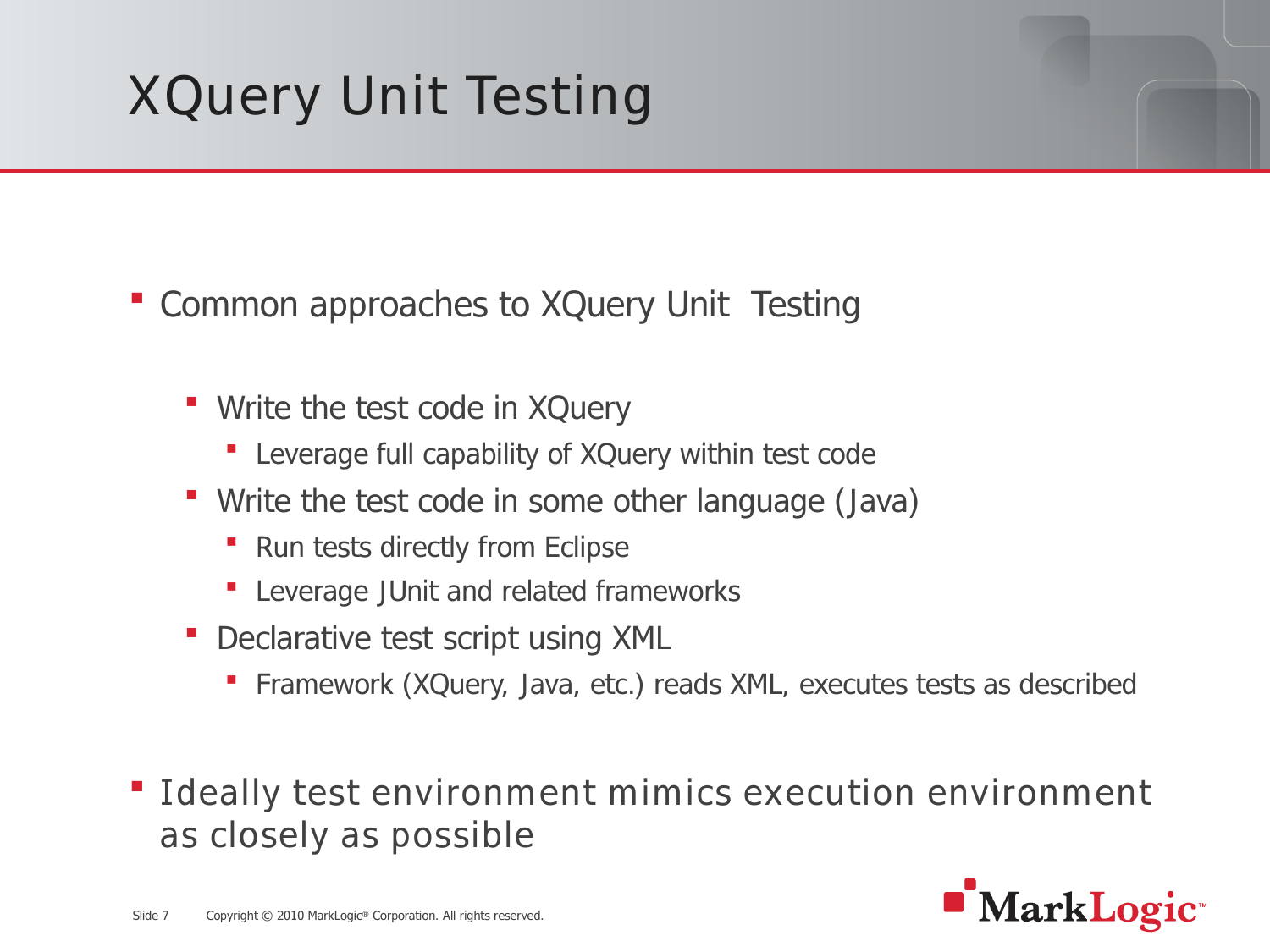

# XQuery Unit Testing
Common approaches to XQuery Unit  Testing

Write the test code in XQuery
Leverage full capability of XQuery within test code
Write the test code in some other language (Java)
Run tests directly from Eclipse
Leverage JUnit and related frameworks
Declarative test script using XML
Framework (XQuery, Java, etc.) reads XML, executes tests as described

Ideally test environment mimics execution environment as closely as possible